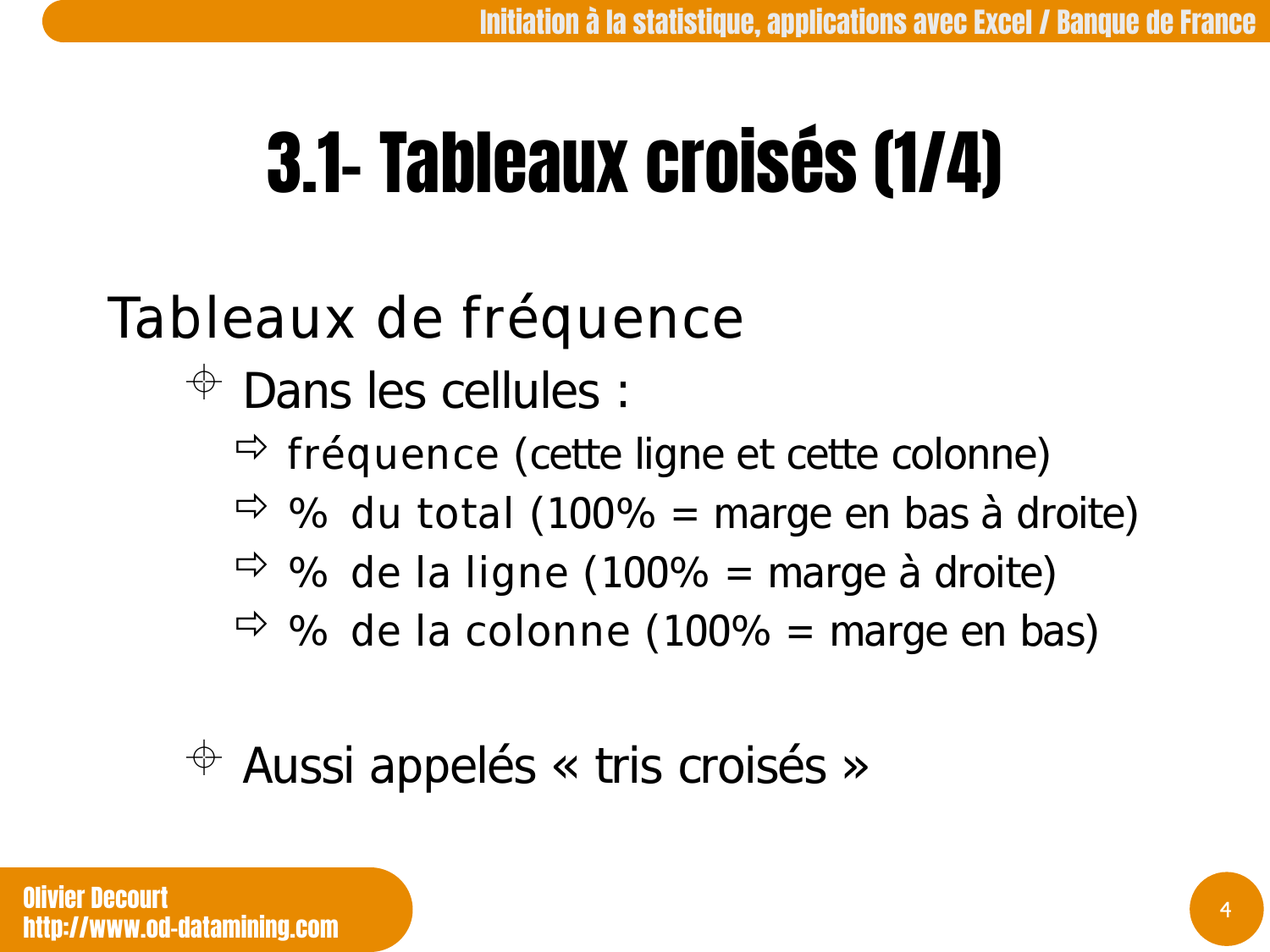

# 3.1- Tableaux croisés (1/4)
Tableaux de fréquence
 Dans les cellules :
 fréquence (cette ligne et cette colonne)
 % du total (100% = marge en bas à droite)
 % de la ligne (100% = marge à droite)
 % de la colonne (100% = marge en bas)

 Aussi appelés « tris croisés »